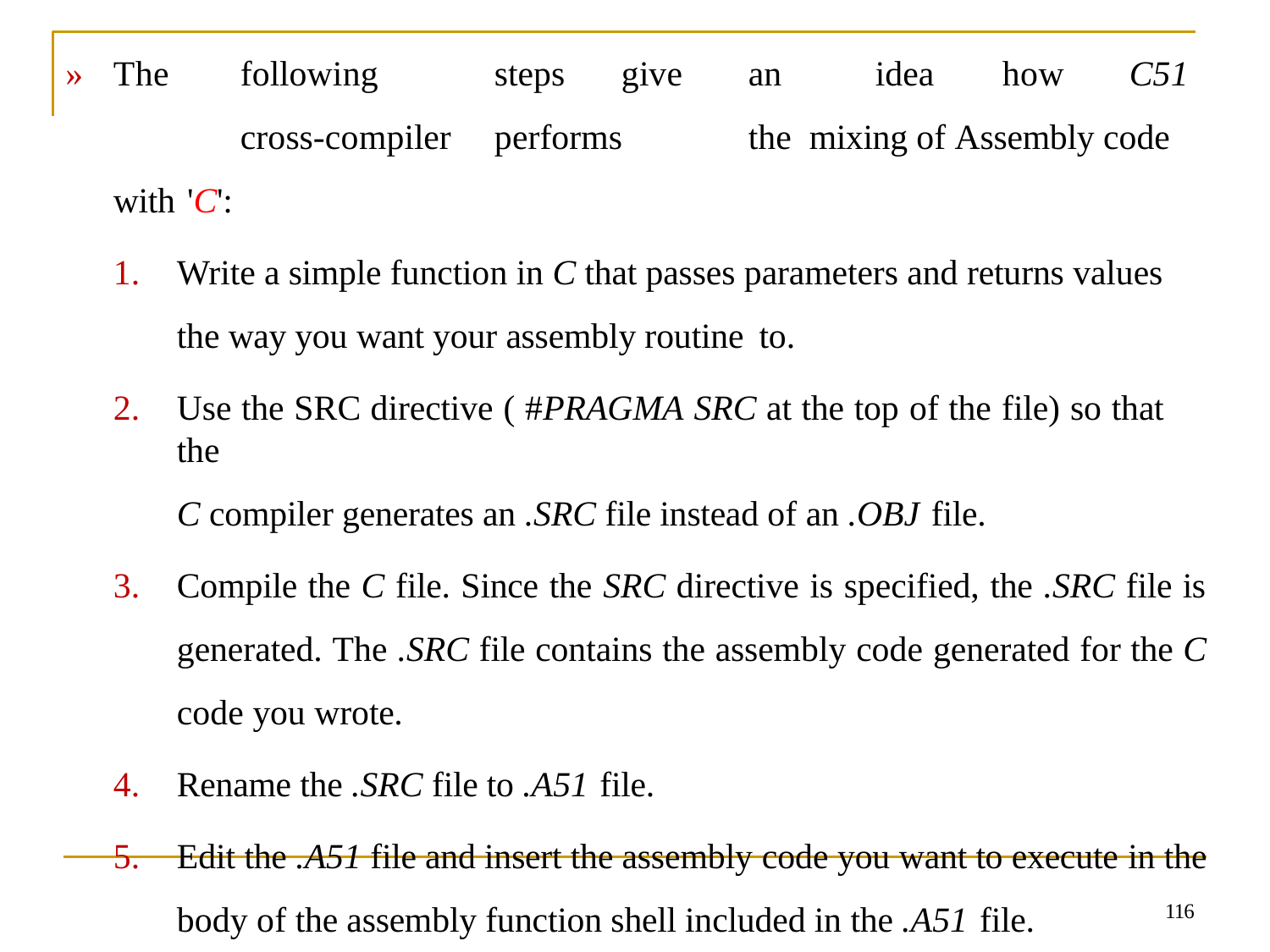

»	The	following	steps	give	an	idea	how	C51	cross-compiler	performs	the  mixing of Assembly code with 'C':
Write a simple function in C that passes parameters and returns values  the way you want your assembly routine to.
Use the SRC directive ( #PRAGMA SRC at the top of the file) so that the
C compiler generates an .SRC file instead of an .OBJ file.
Compile the C file. Since the SRC directive is specified, the .SRC file is  generated. The .SRC file contains the assembly code generated for the C  code you wrote.
Rename the .SRC file to .A51 file.
Edit the .A51 file and insert the assembly code you want to execute in the
body of the assembly function shell included in the .A51 file.
116